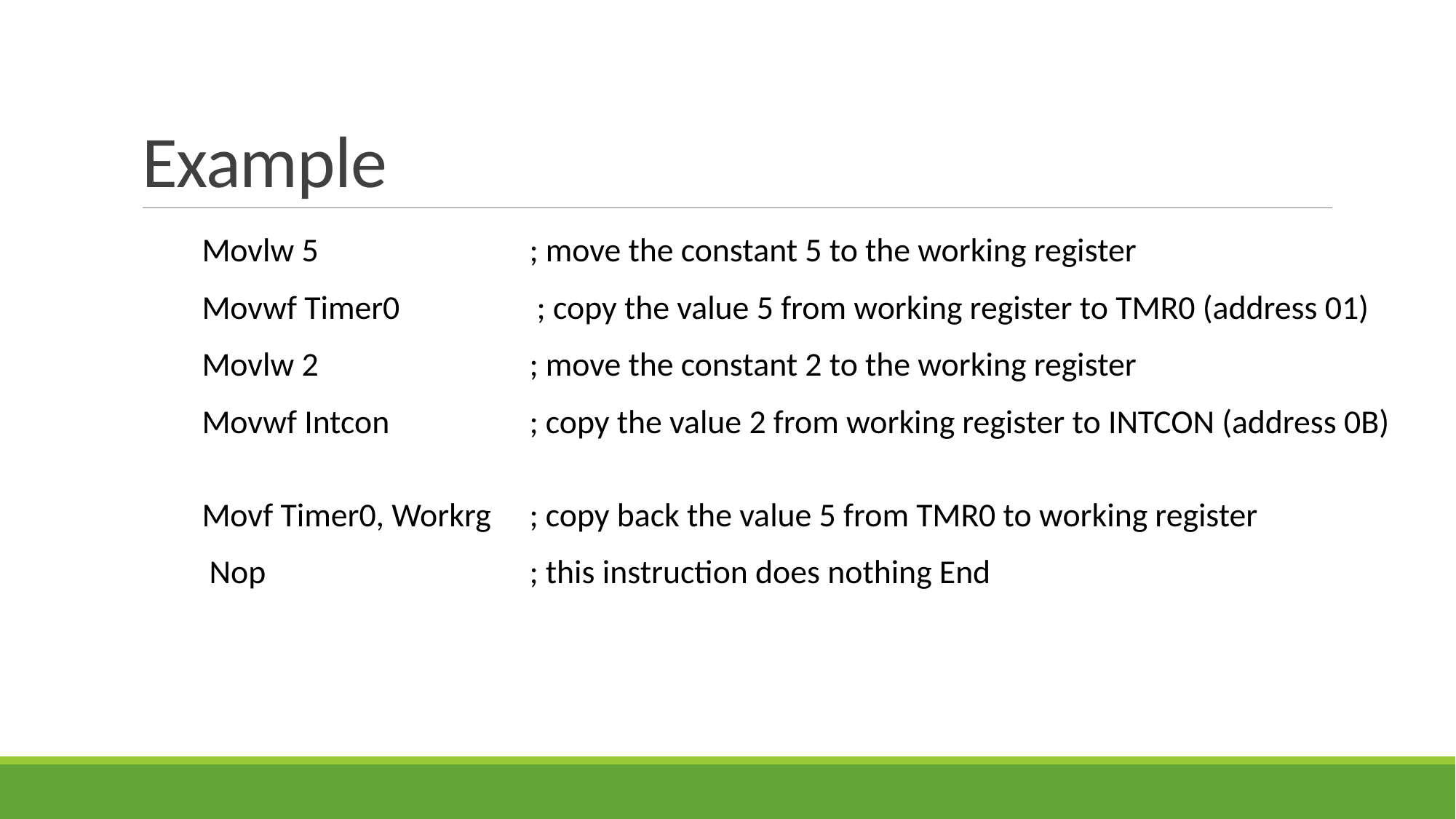

# Example
Movlw 5 		; move the constant 5 to the working register
Movwf Timer0		 ; copy the value 5 from working register to TMR0 (address 01)
Movlw 2 		; move the constant 2 to the working register
Movwf Intcon 		; copy the value 2 from working register to INTCON (address 0B)
Movf Timer0, Workrg 	; copy back the value 5 from TMR0 to working register
 Nop 			; this instruction does nothing End